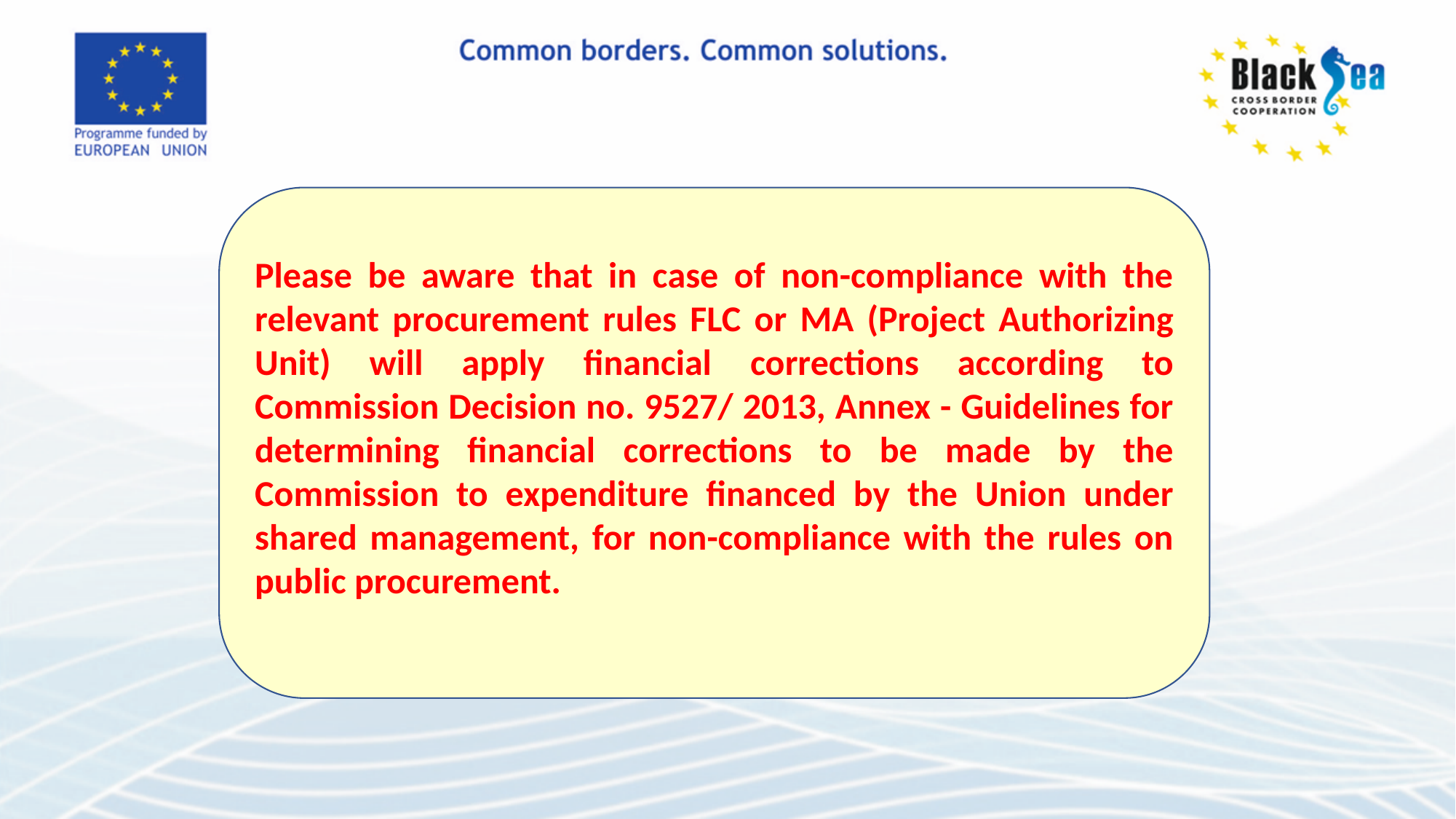

Please be aware that in case of non-compliance with the relevant procurement rules FLC or MA (Project Authorizing Unit) will apply financial corrections according to Commission Decision no. 9527/ 2013, Annex - Guidelines for determining financial corrections to be made by the Commission to expenditure financed by the Union under shared management, for non-compliance with the rules on public procurement.